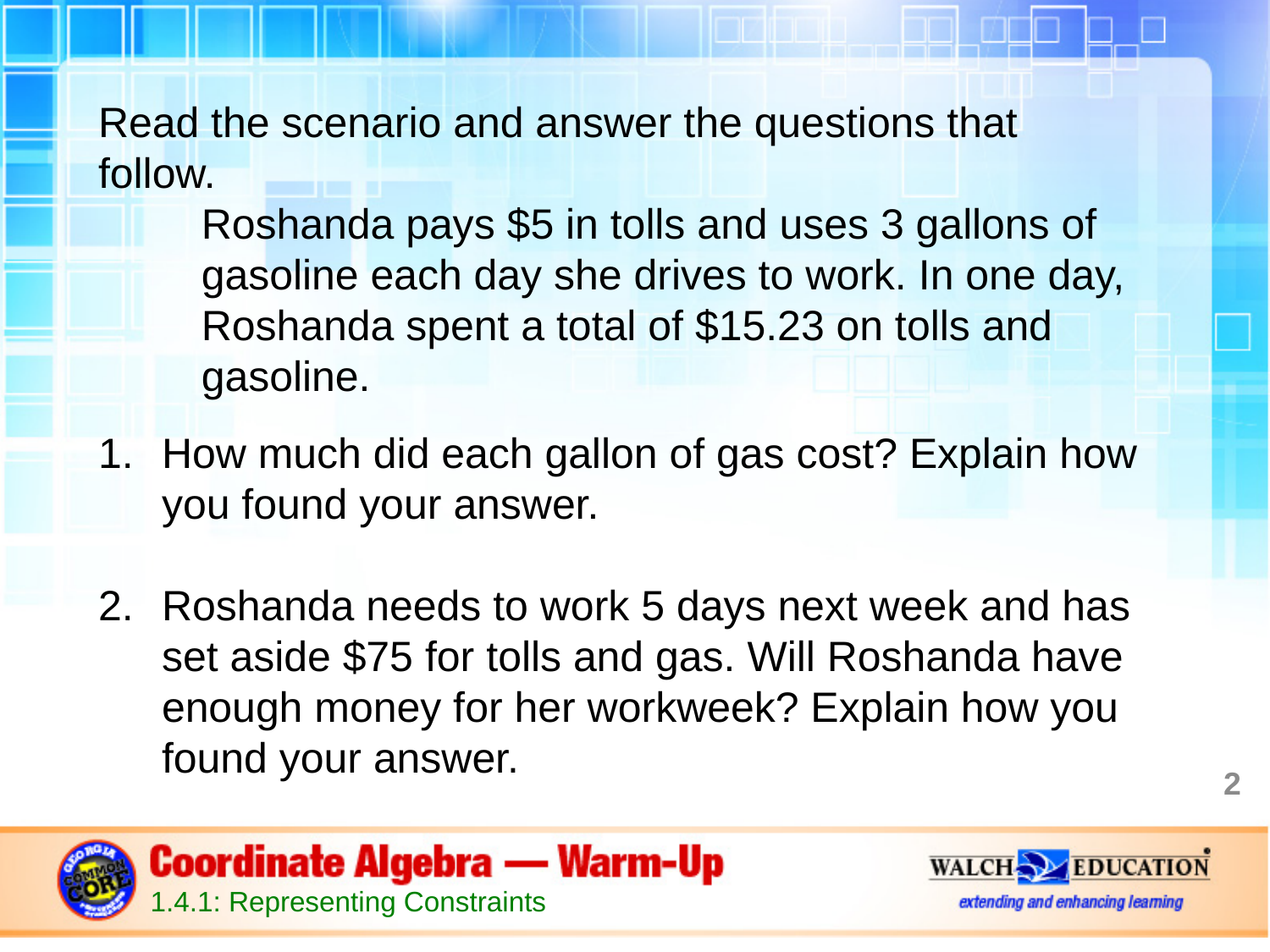

Read the scenario and answer the questions that follow.
Roshanda pays $5 in tolls and uses 3 gallons of gasoline each day she drives to work. In one day, Roshanda spent a total of $15.23 on tolls and gasoline.
How much did each gallon of gas cost? Explain how you found your answer.

Roshanda needs to work 5 days next week and has set aside $75 for tolls and gas. Will Roshanda have enough money for her workweek? Explain how you found your answer.
2
1.4.1: Representing Constraints